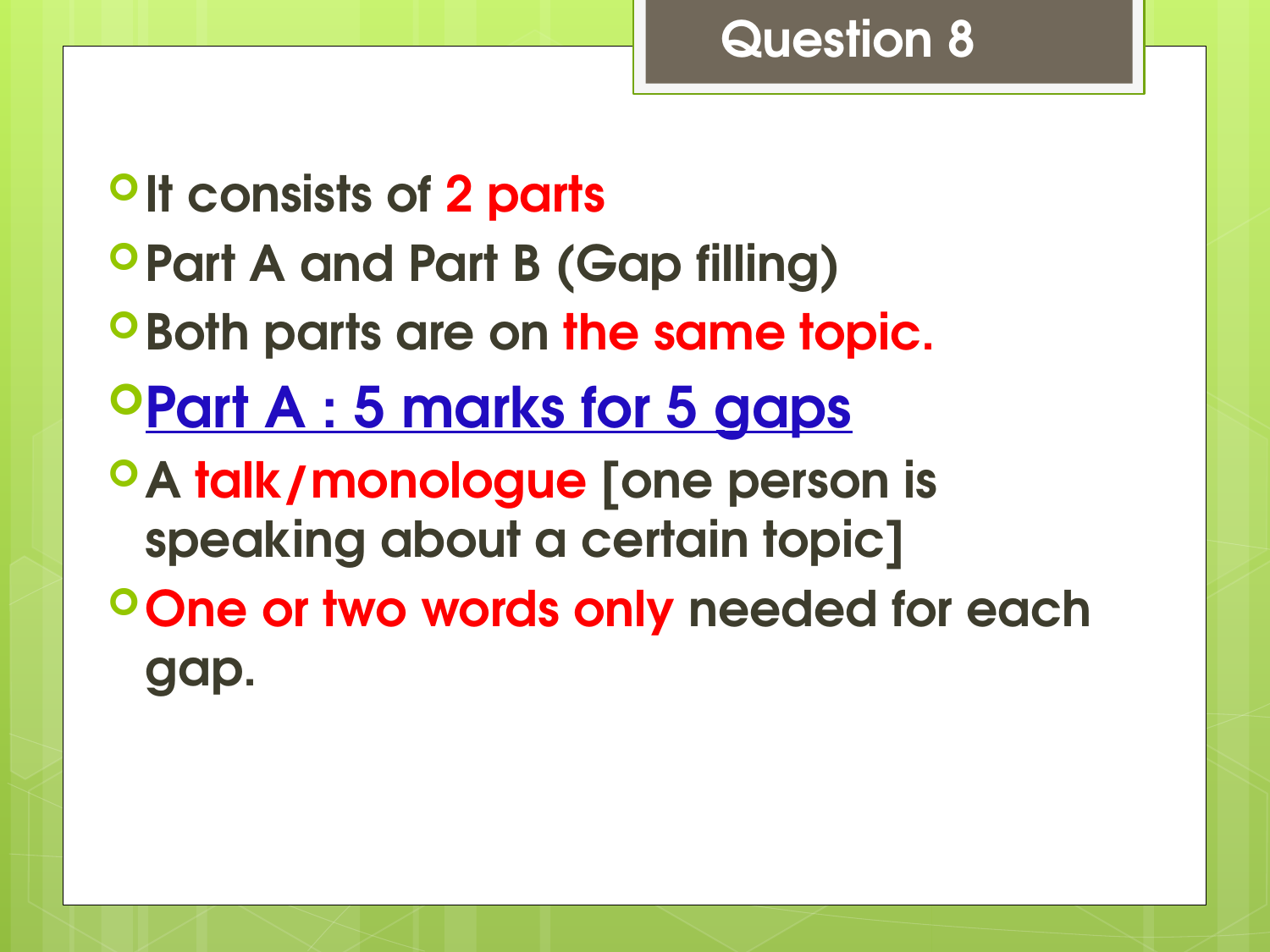

Question 8
It consists of 2 parts
Part A and Part B (Gap filling)
Both parts are on the same topic.
Part A : 5 marks for 5 gaps
A talk/monologue [one person is speaking about a certain topic]
One or two words only needed for each gap.